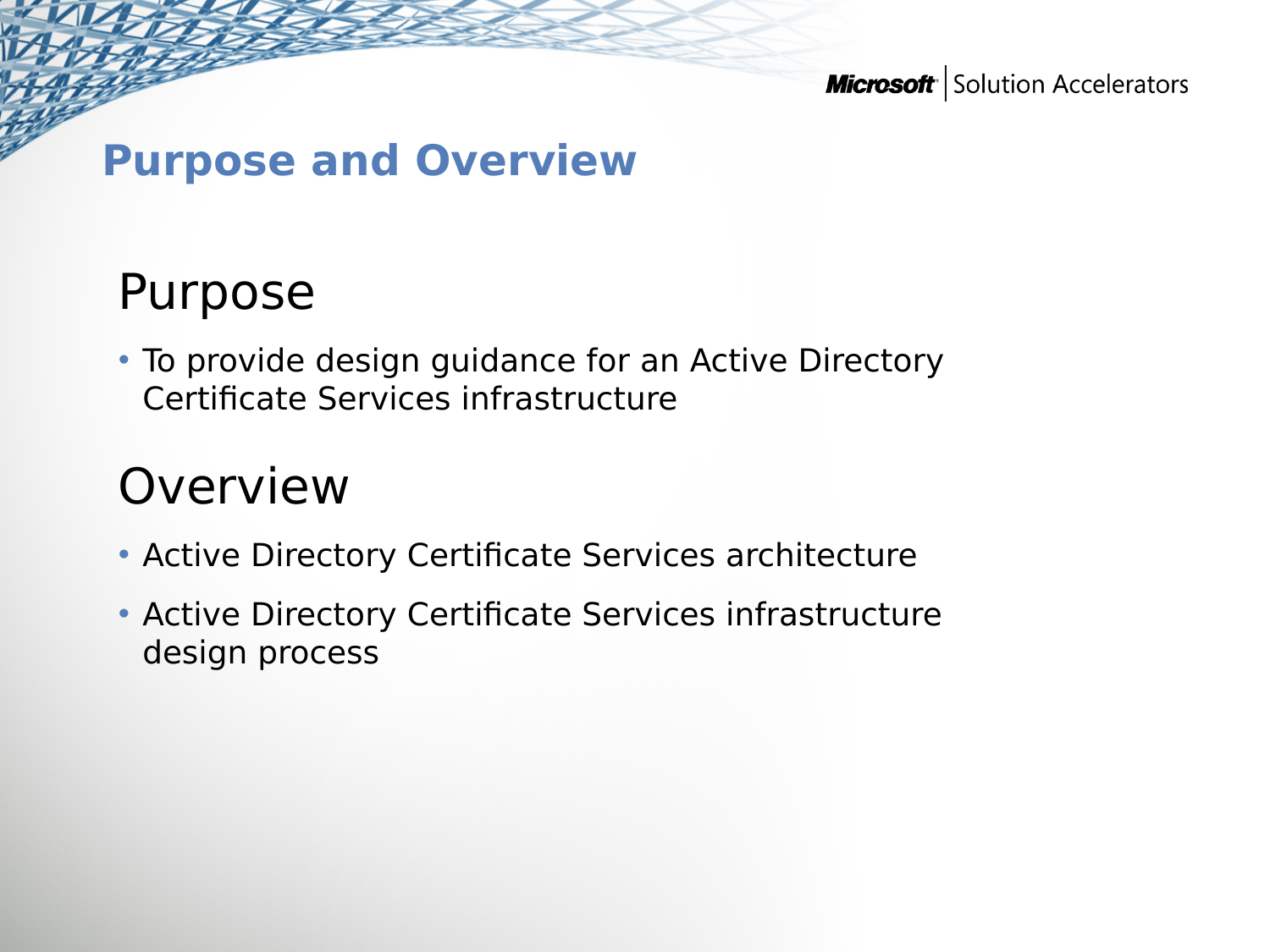

# Purpose and Overview
Purpose
To provide design guidance for an Active Directory Certificate Services infrastructure

Overview
Active Directory Certificate Services architecture
Active Directory Certificate Services infrastructure design process